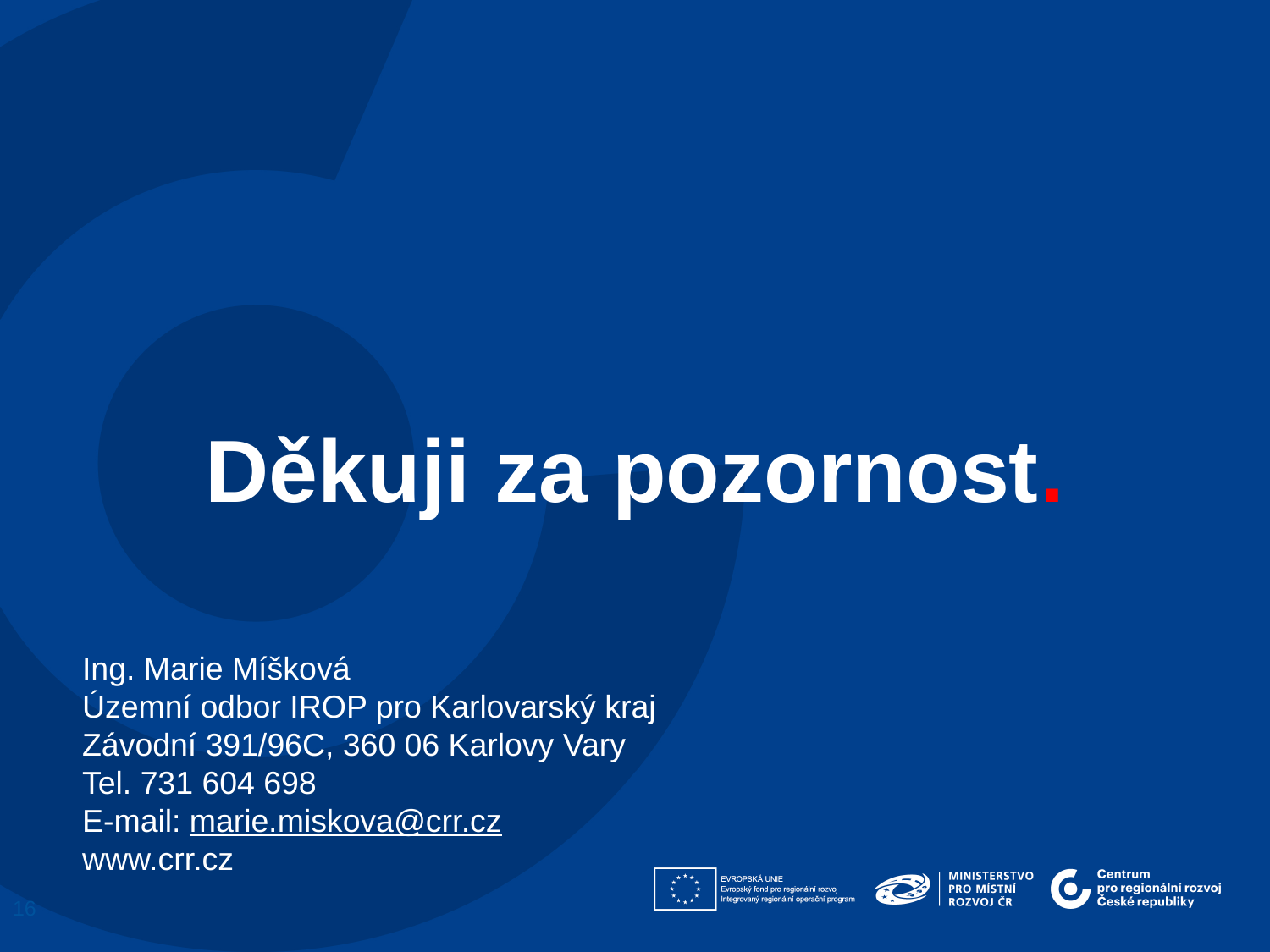

Děkuji za pozornost.
Ing. Marie Míšková
Územní odbor IROP pro Karlovarský kraj
Závodní 391/96C, 360 06 Karlovy Vary
Tel. 731 604 698
E-mail: marie.miskova@crr.cz
www.crr.cz

16